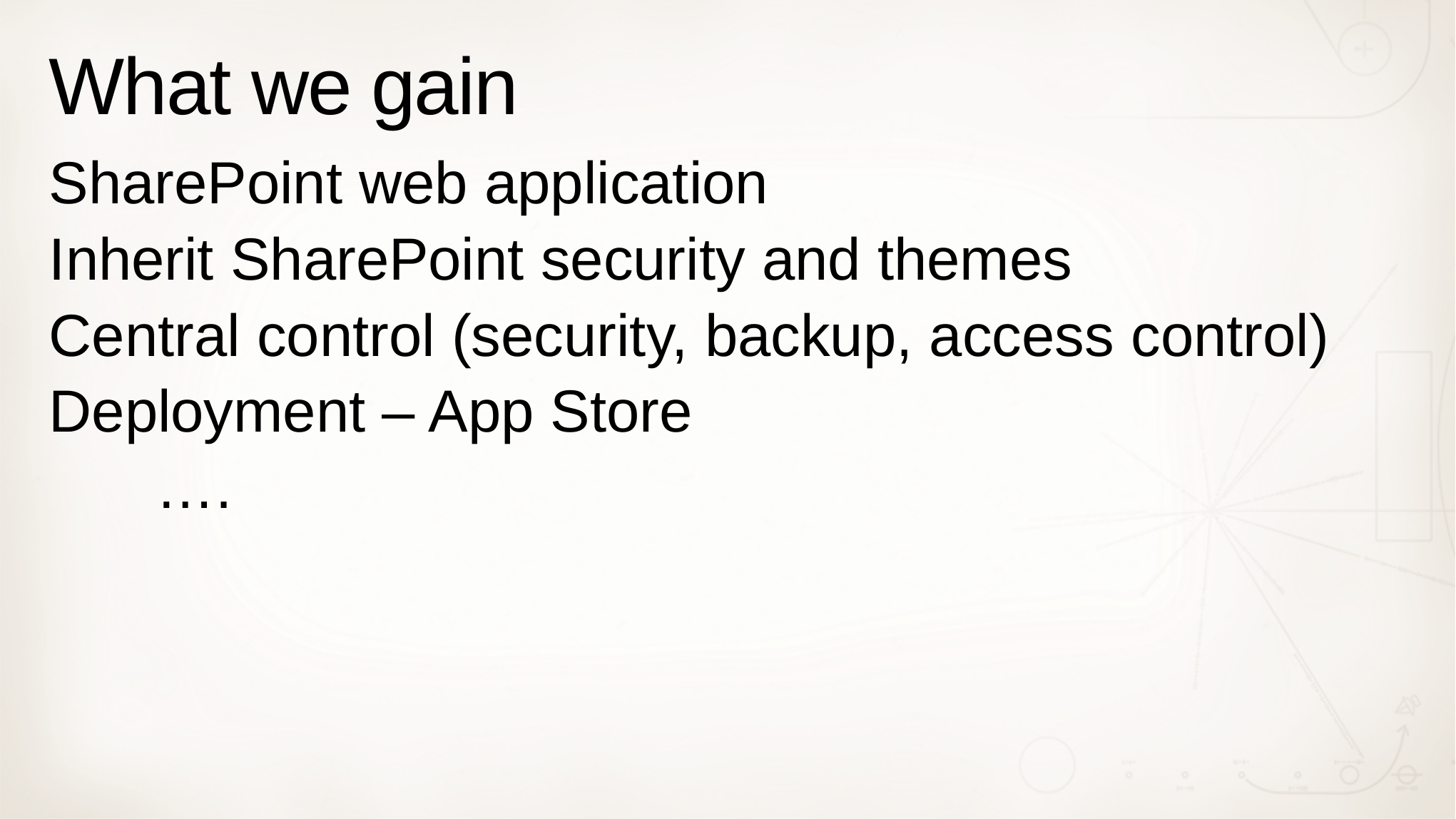

# What we gain
SharePoint web application
Inherit SharePoint security and themes
Central control (security, backup, access control)
Deployment – App Store
	….